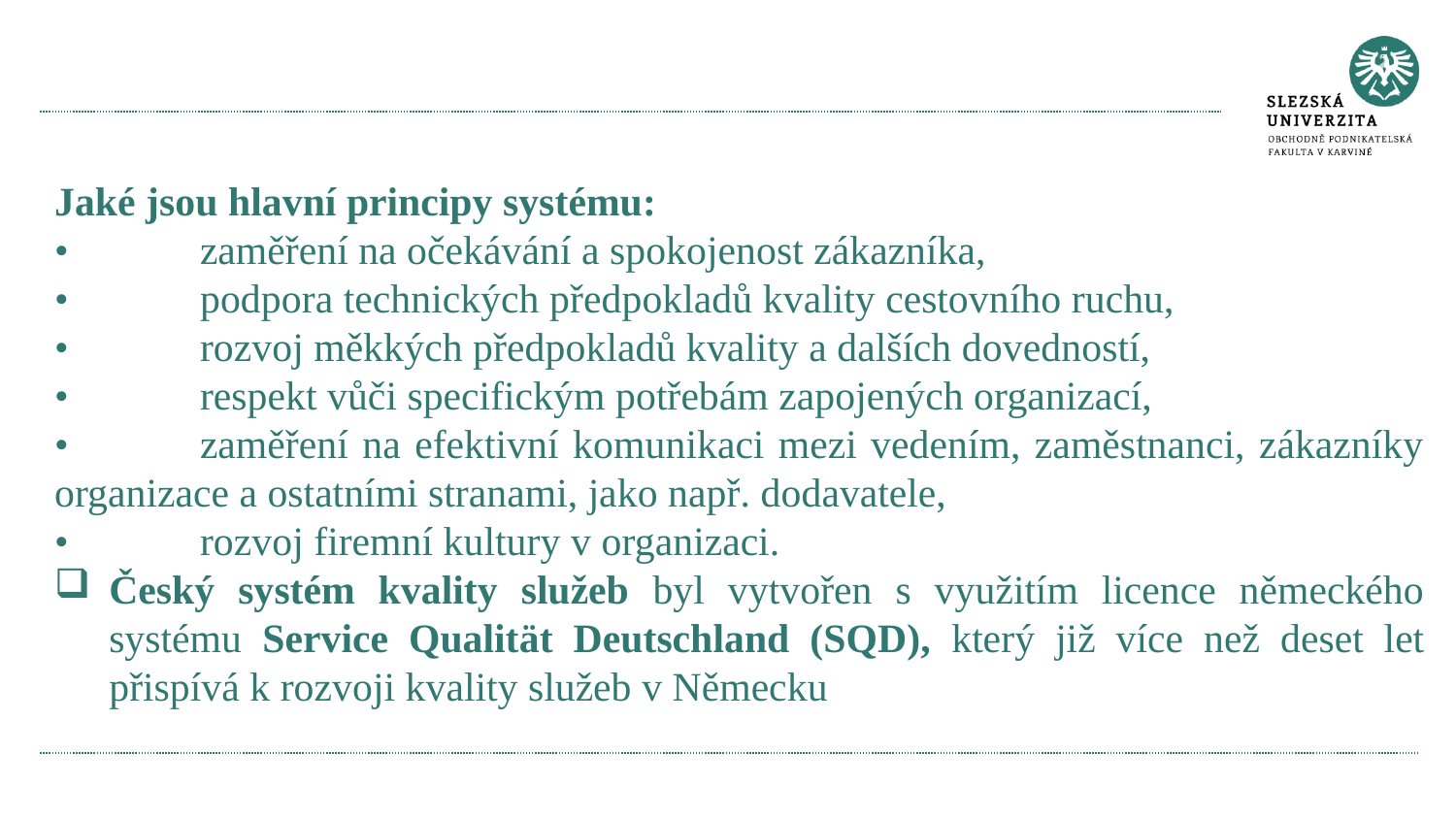

#
Jaké jsou hlavní principy systému:
•	zaměření na očekávání a spokojenost zákazníka,
•	podpora technických předpokladů kvality cestovního ruchu,
•	rozvoj měkkých předpokladů kvality a dalších dovedností,
•	respekt vůči specifickým potřebám zapojených organizací,
•	zaměření na efektivní komunikaci mezi vedením, zaměstnanci, zákazníky organizace a ostatními stranami, jako např. dodavatele,
•	rozvoj firemní kultury v organizaci.
Český systém kvality služeb byl vytvořen s využitím licence německého systému Service Qualität Deutschland (SQD), který již více než deset let přispívá k rozvoji kvality služeb v Německu